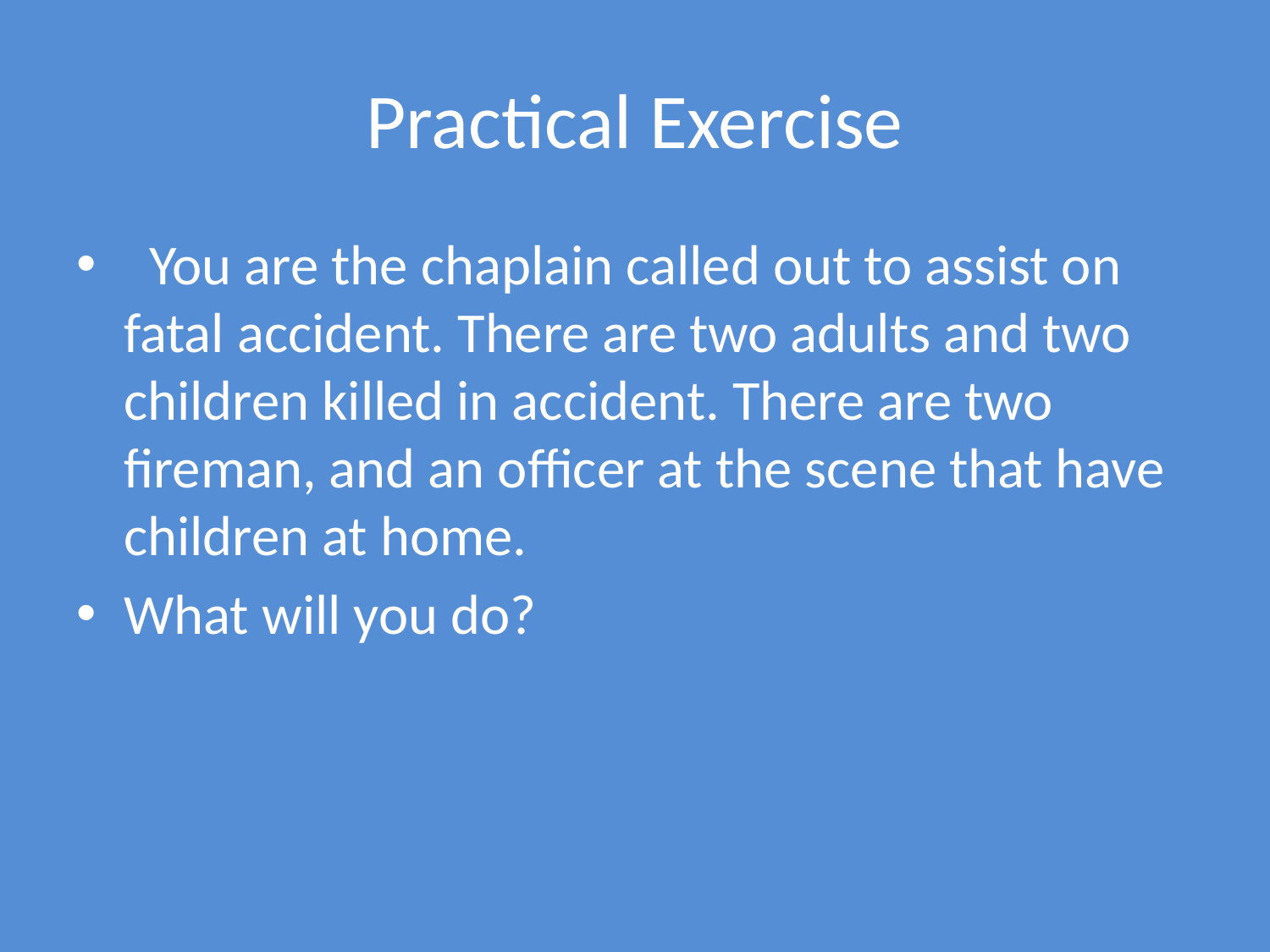

# Practical Exercise
  You are the chaplain called out to assist on fatal accident. There are two adults and two children killed in accident. There are two fireman, and an officer at the scene that have children at home.
What will you do?